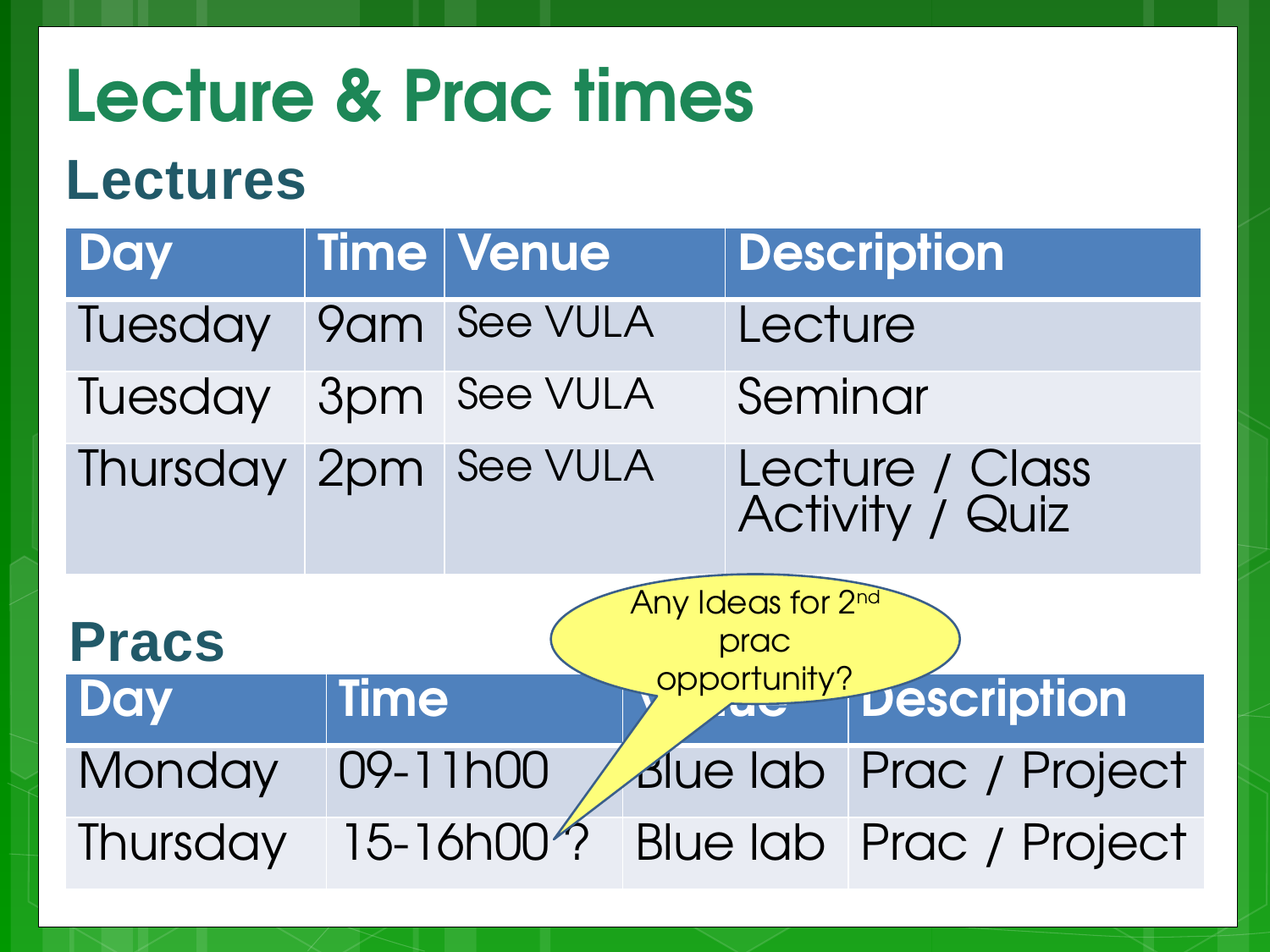

# Lecture & Prac times
Lectures
| Day | Time | Venue | Description |
| --- | --- | --- | --- |
| Tuesday | 9am | See VULA | Lecture |
| Tuesday | 3pm | See VULA | Seminar |
| Thursday | 2pm | See VULA | Lecture / Class Activity / Quiz |
Any Ideas for 2nd prac opportunity?
Pracs
| Day | Time | Venue | Description |
| --- | --- | --- | --- |
| Monday | 09-11h00 | Blue lab | Prac / Project |
| Thursday | 15-16h00 ? | Blue lab | Prac / Project |